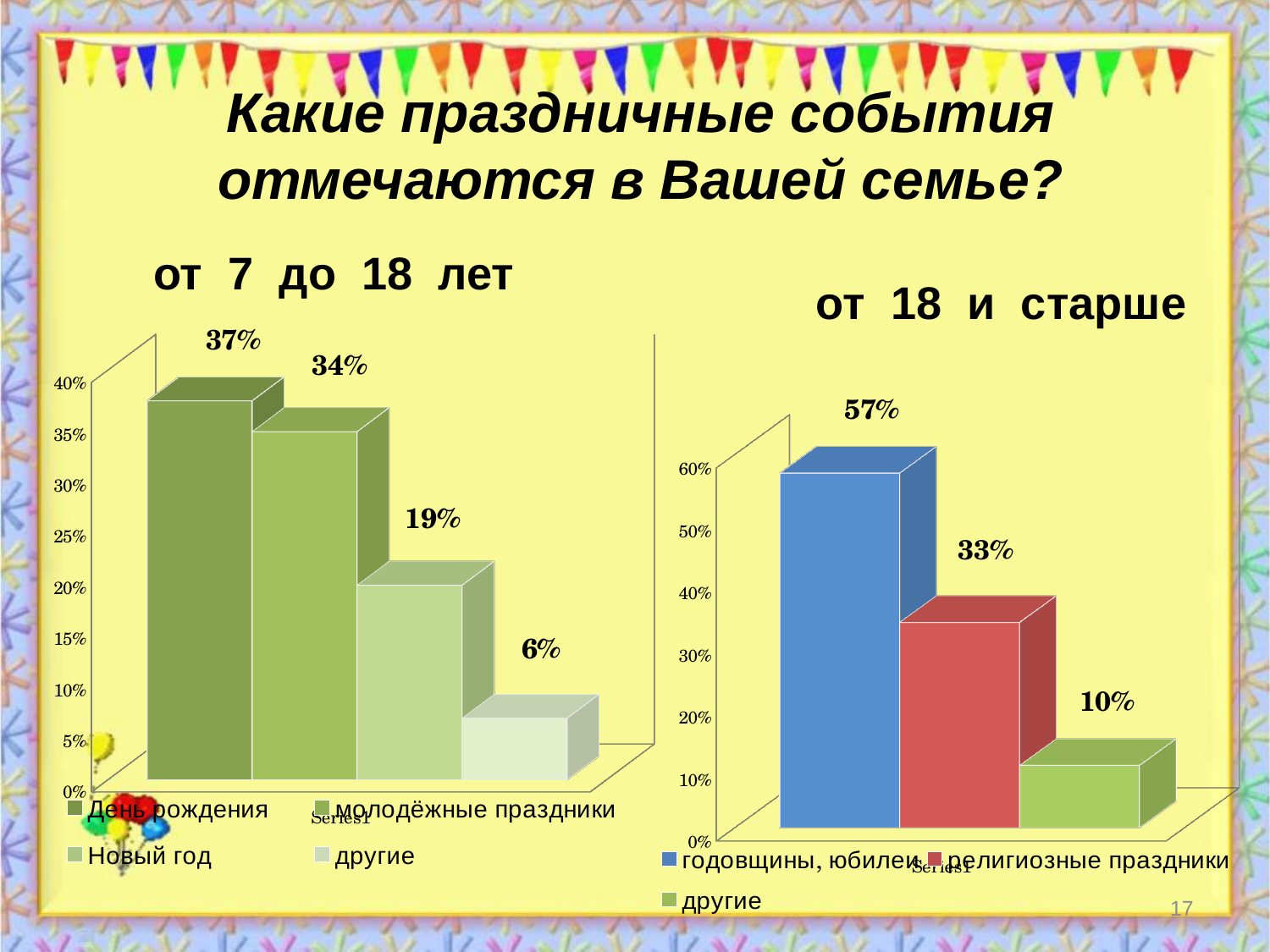

# Какие праздничные события отмечаются в Вашей семье?
от  7  до  18  лет
от  18  и  старше

[unsupported chart]

[unsupported chart]

17